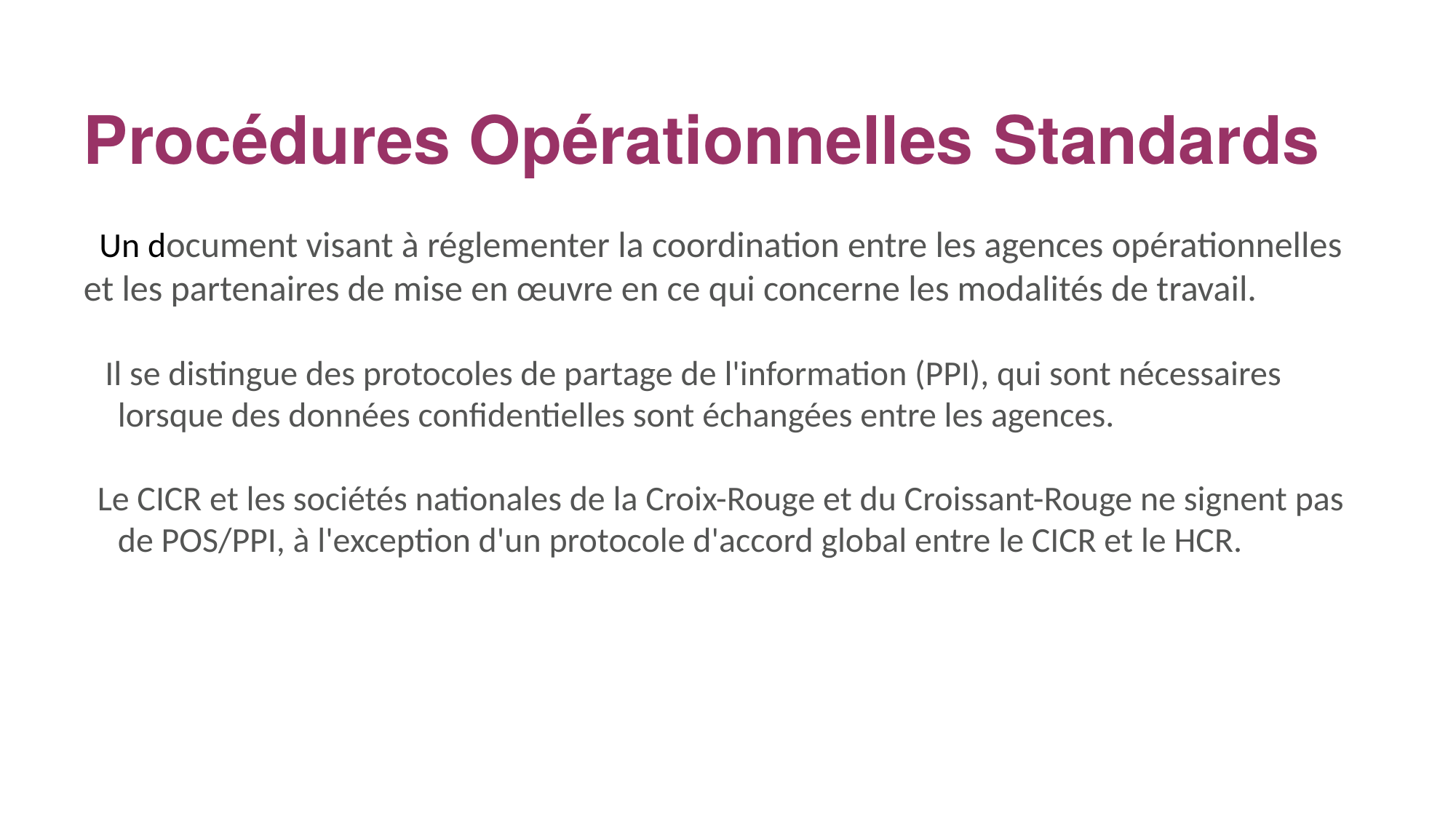

# Procédures Opérationnelles Standards
  Un document visant à réglementer la coordination entre les agences opérationnelles et les partenaires de mise en œuvre en ce qui concerne les modalités de travail.

 Il se distingue des protocoles de partage de l'information (PPI), qui sont nécessaires lorsque des données confidentielles sont échangées entre les agences.

Le CICR et les sociétés nationales de la Croix-Rouge et du Croissant-Rouge ne signent pas de POS/PPI, à l'exception d'un protocole d'accord global entre le CICR et le HCR.